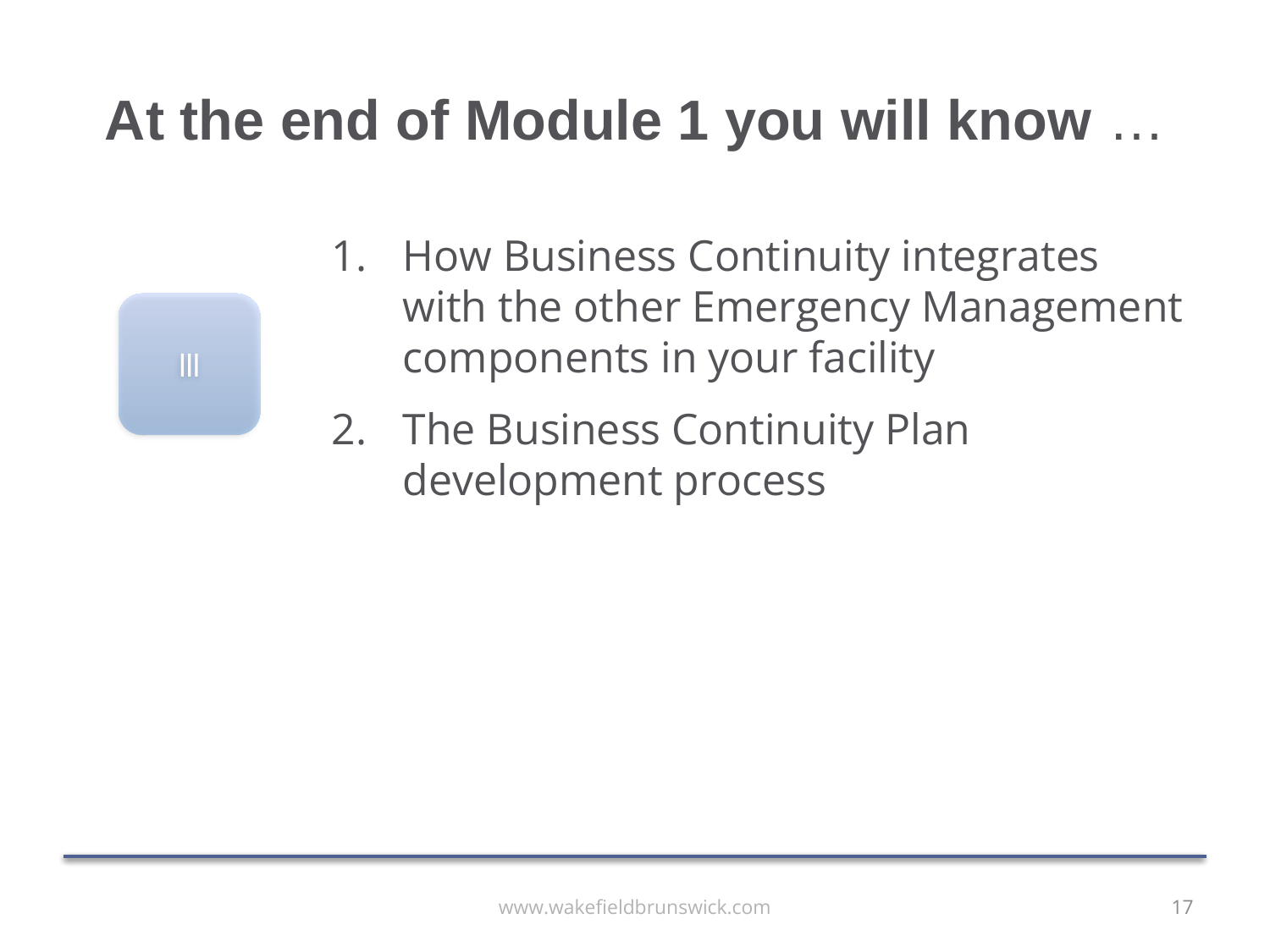

# At the end of Module 1 you will know …
How Business Continuity integrates with the other Emergency Management components in your facility
The Business Continuity Plan development process
lll
www.wakefieldbrunswick.com
17